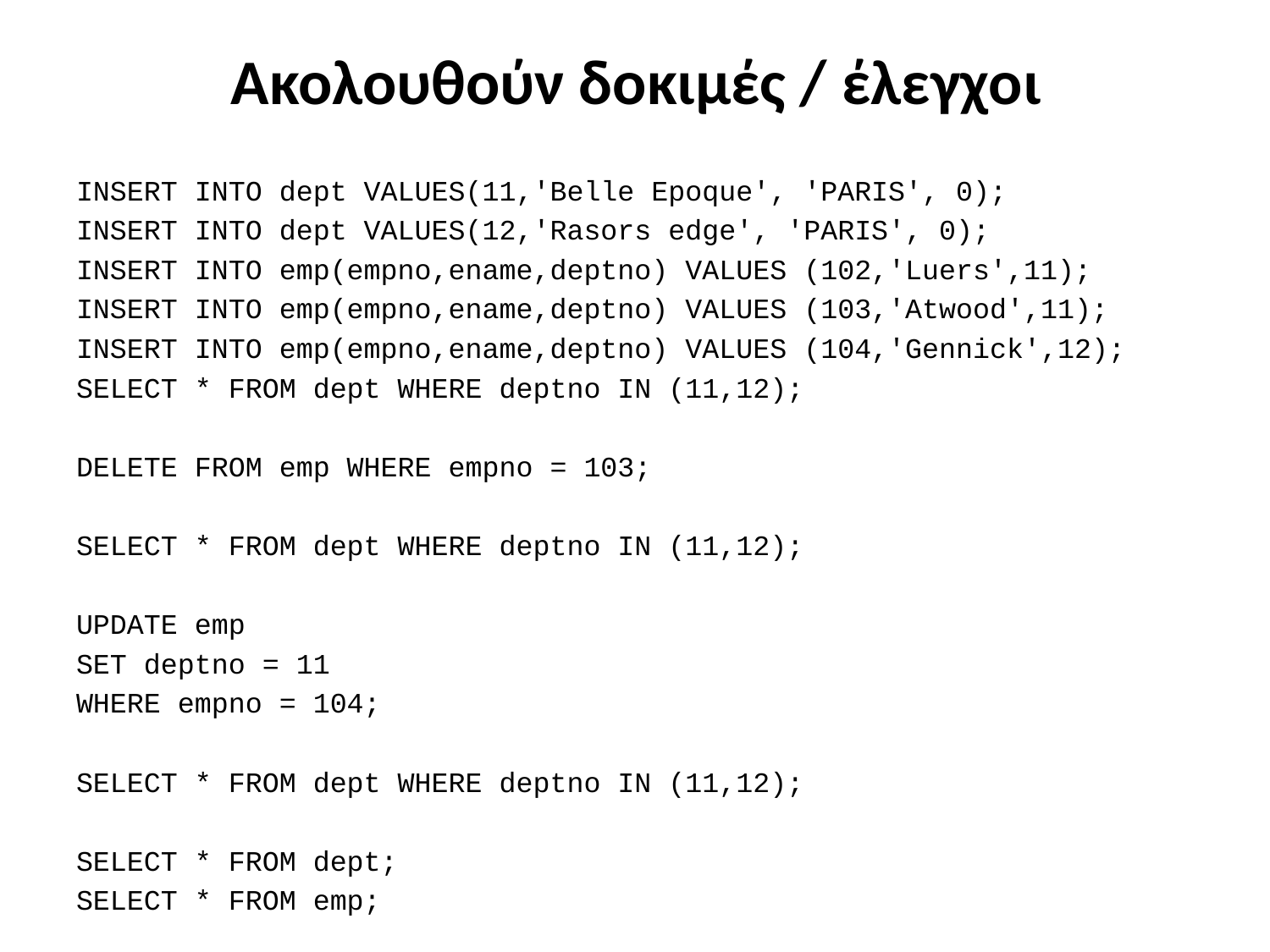

# Ακολουθούν δοκιμές / έλεγχοι
INSERT INTO dept VALUES(11,'Belle Epoque', 'PARIS', 0);
INSERT INTO dept VALUES(12,'Rasors edge', 'PARIS', 0);
INSERT INTO emp(empno,ename,deptno) VALUES (102,'Luers',11);
INSERT INTO emp(empno,ename,deptno) VALUES (103,'Atwood',11);
INSERT INTO emp(empno,ename,deptno) VALUES (104,'Gennick',12);
SELECT * FROM dept WHERE deptno IN (11,12);

DELETE FROM emp WHERE empno = 103;

SELECT * FROM dept WHERE deptno IN (11,12);

UPDATE emp
SET deptno = 11
WHERE empno = 104;

SELECT * FROM dept WHERE deptno IN (11,12);

SELECT * FROM dept;
SELECT * FROM emp;